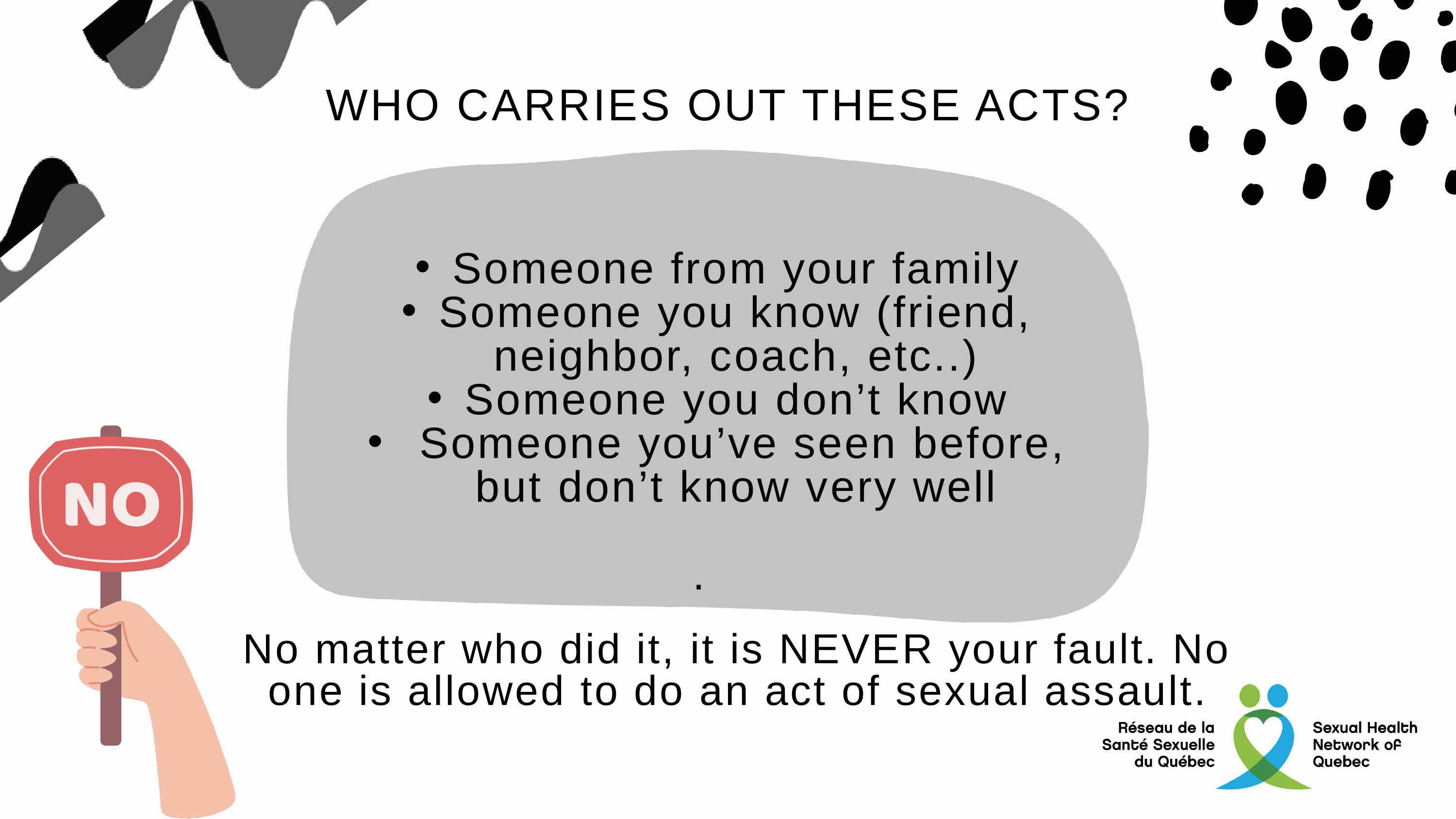

WHO CARRIES OUT THESE ACTS?

Someone from your family
Someone you know (friend, neighbor, coach, etc..)
Someone you don’t know
 Someone you’ve seen before, but don’t know very well

.

No matter who did it, it is NEVER your fault. No one is allowed to do an act of sexual assault.